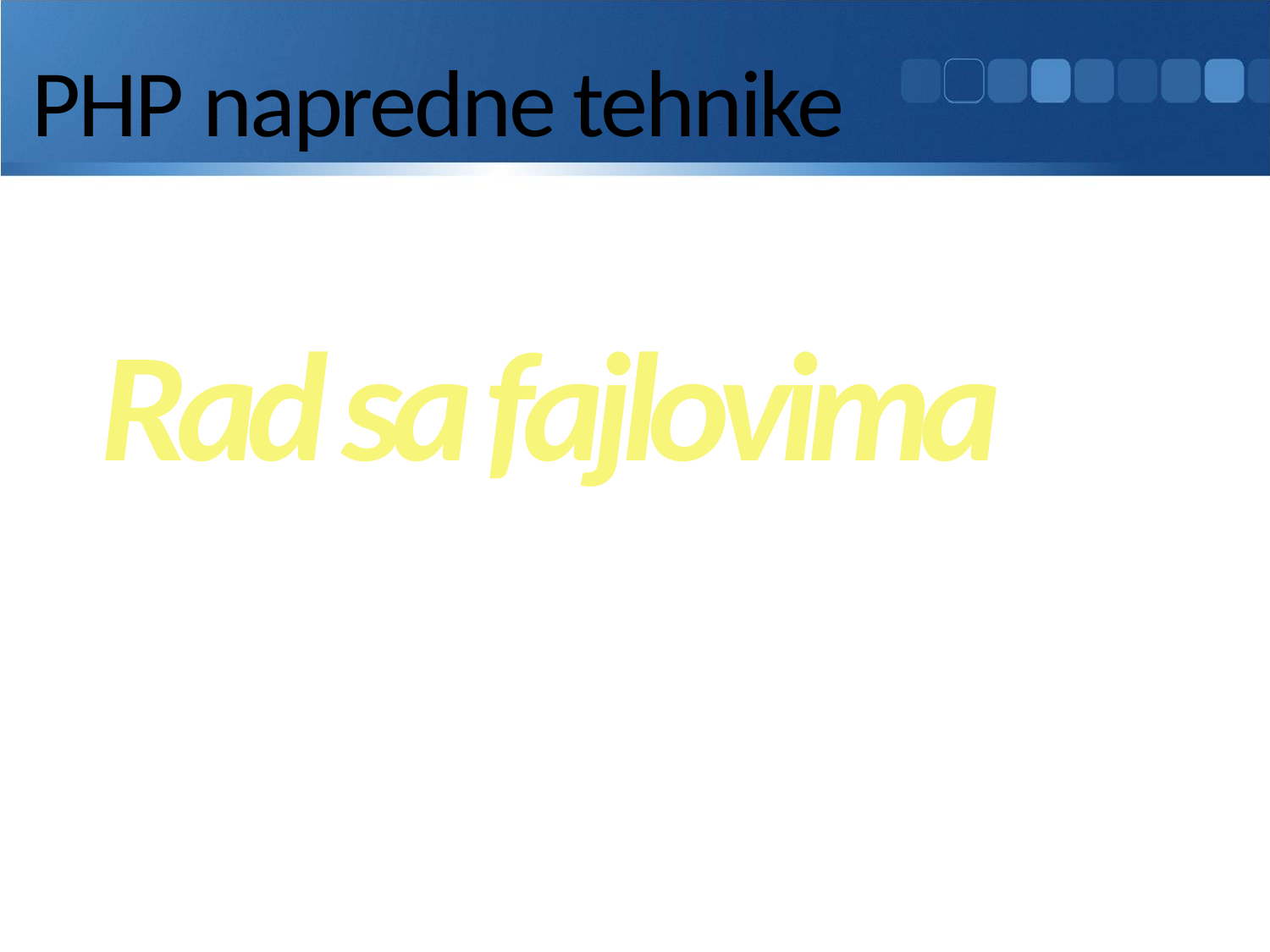

# PHP napredne tehnike
Rad sa fajlovima